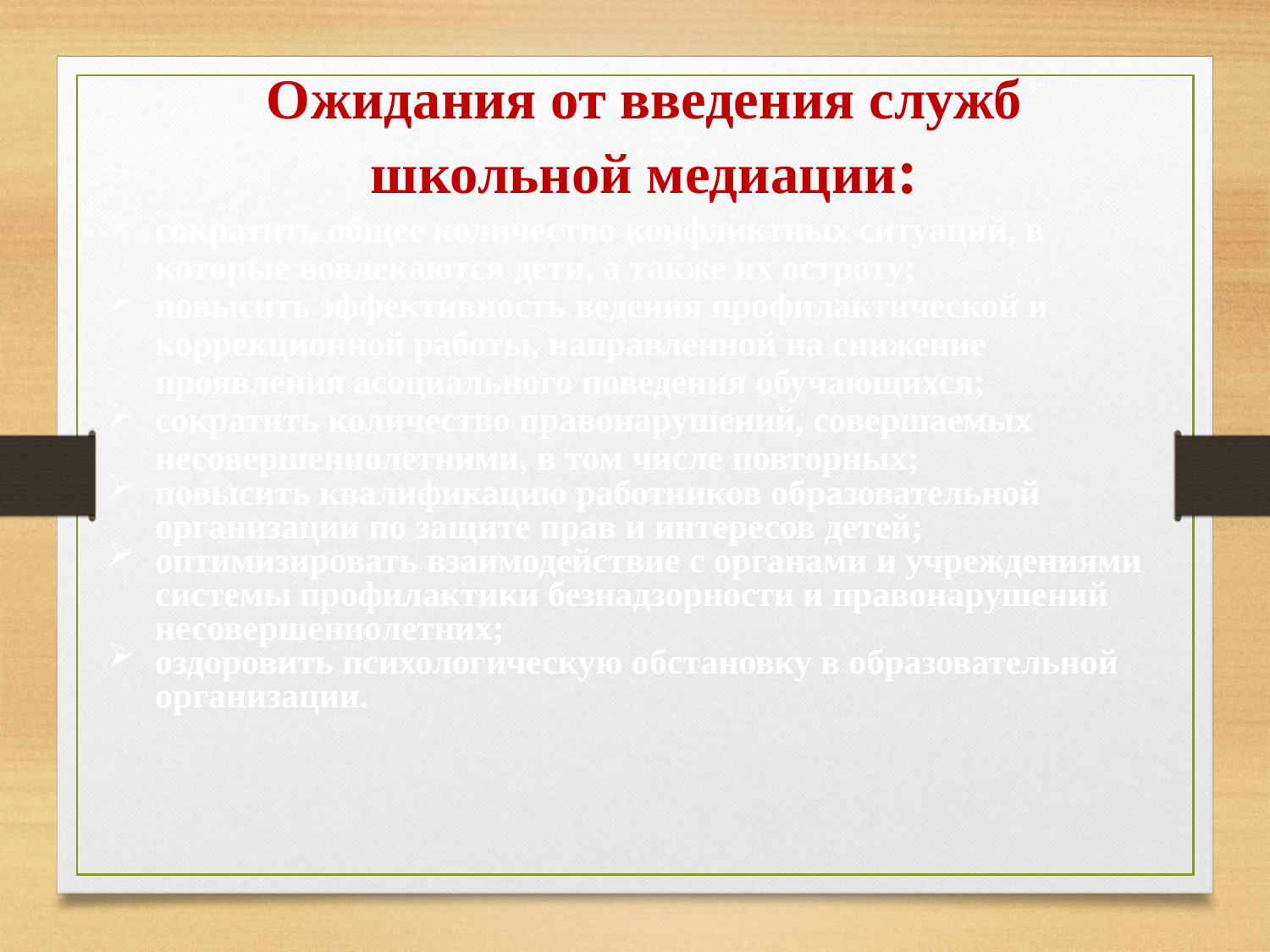

Ожидания от введения служб школьной медиации:
сократить общее количество конфликтных ситуаций, в которые вовлекаются дети, а также их остроту;
повысить эффективность ведения профилактической и коррекционной работы, направленной на снижение проявления асоциального поведения обучающихся;
сократить количество правонарушений, совершаемых несовершеннолетними, в том числе повторных;
повысить квалификацию работников образовательной организации по защите прав и интересов детей;
оптимизировать взаимодействие с органами и учреждениями системы профилактики безнадзорности и правонарушений несовершеннолетних;
оздоровить психологическую обстановку в образовательной организации.